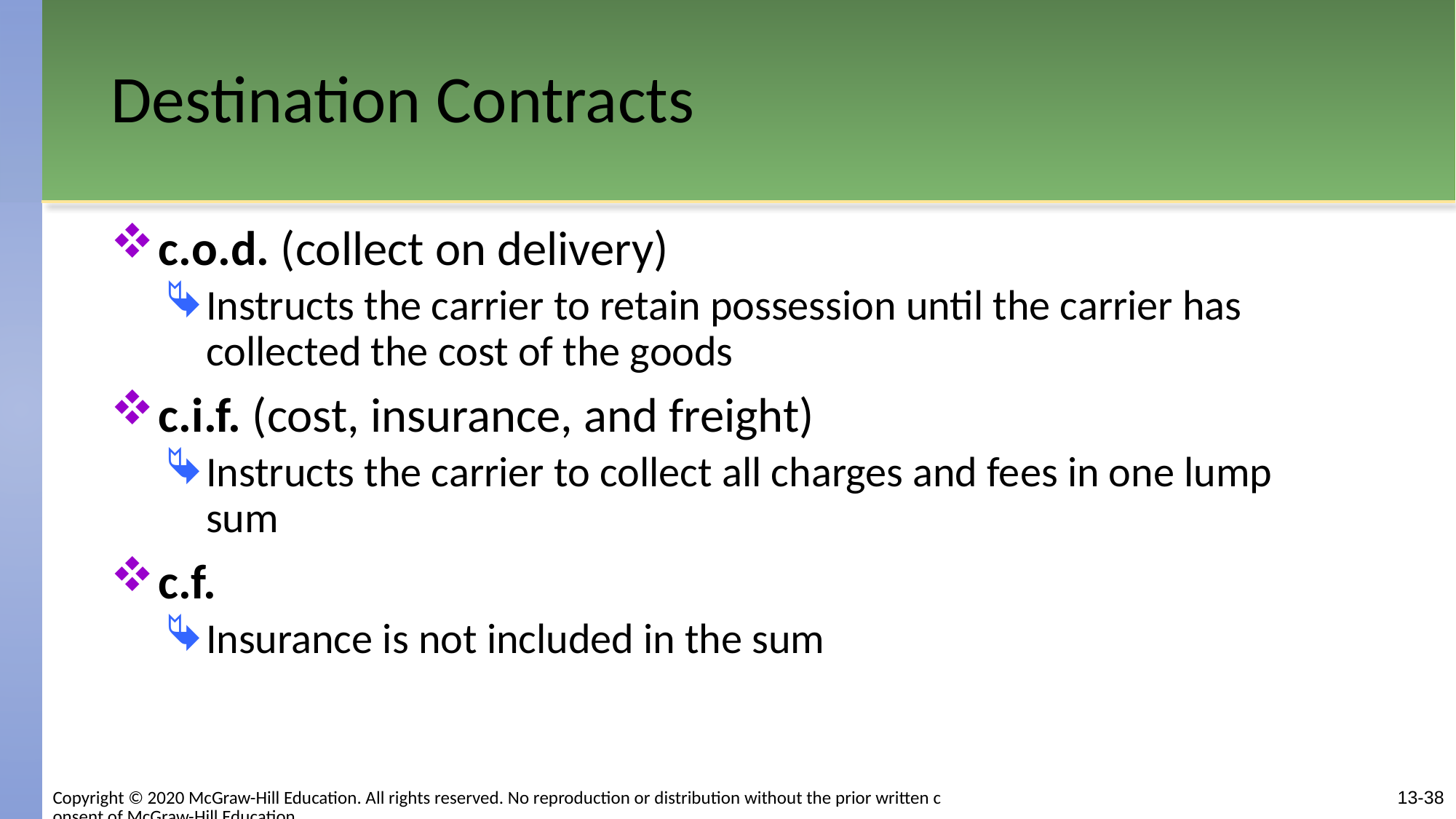

# Destination Contracts
c.o.d. (collect on delivery)
Instructs the carrier to retain possession until the carrier has collected the cost of the goods
c.i.f. (cost, insurance, and freight)
Instructs the carrier to collect all charges and fees in one lump sum
c.f.
Insurance is not included in the sum

13-38
Copyright © 2020 McGraw-Hill Education. All rights reserved. No reproduction or distribution without the prior written consent of McGraw-Hill Education.